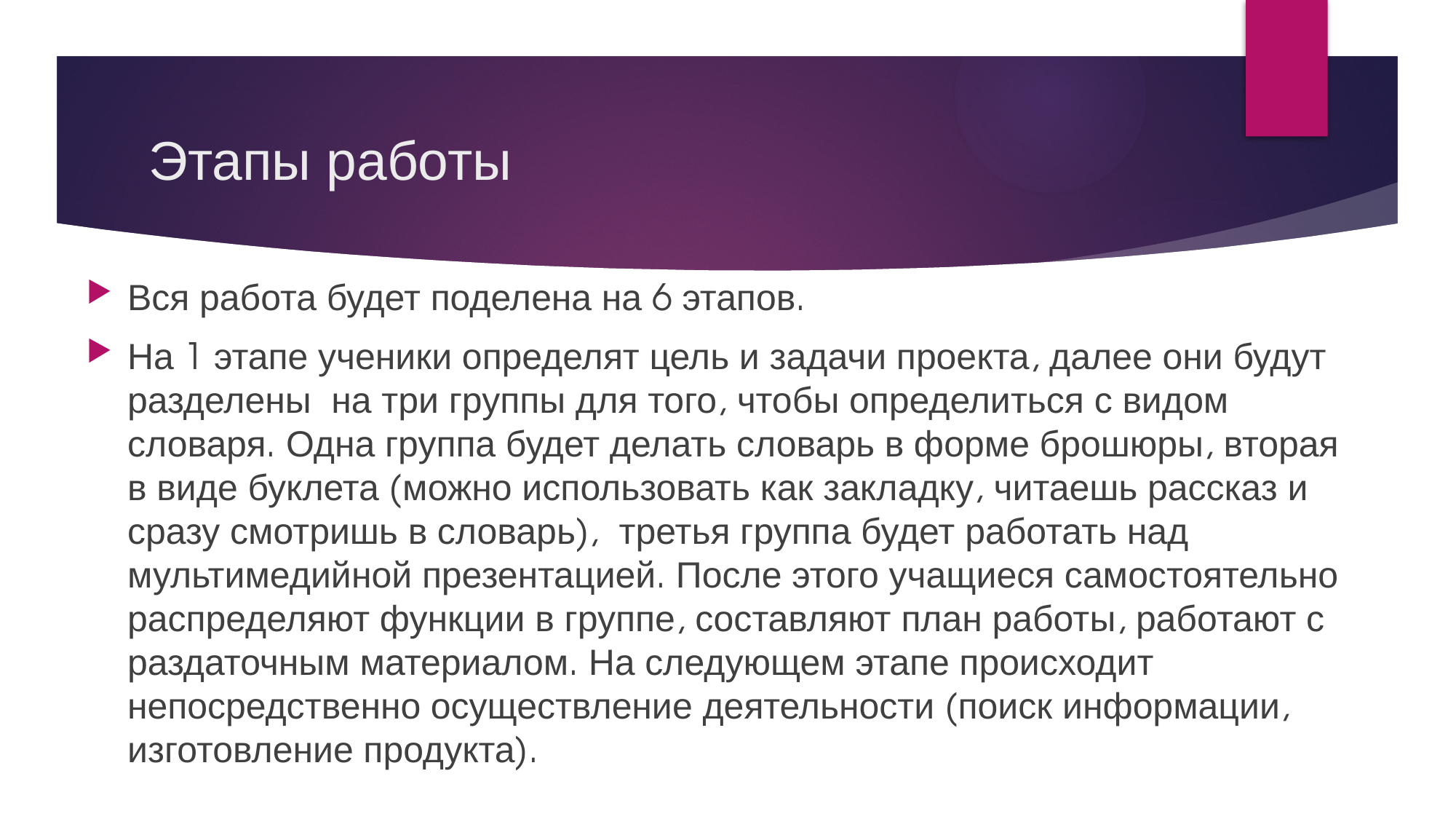

# Этапы работы
Вся работа будет поделена на 6 этапов.
На 1 этапе ученики определят цель и задачи проекта, далее они будут разделены  на три группы для того, чтобы определиться с видом словаря. Одна группа будет делать словарь в форме брошюры, вторая в виде буклета (можно использовать как закладку, читаешь рассказ и сразу смотришь в словарь),  третья группа будет работать над мультимедийной презентацией. После этого учащиеся самостоятельно распределяют функции в группе, составляют план работы, работают с раздаточным материалом. На следующем этапе происходит непосредственно осуществление деятельности (поиск информации,  изготовление продукта).